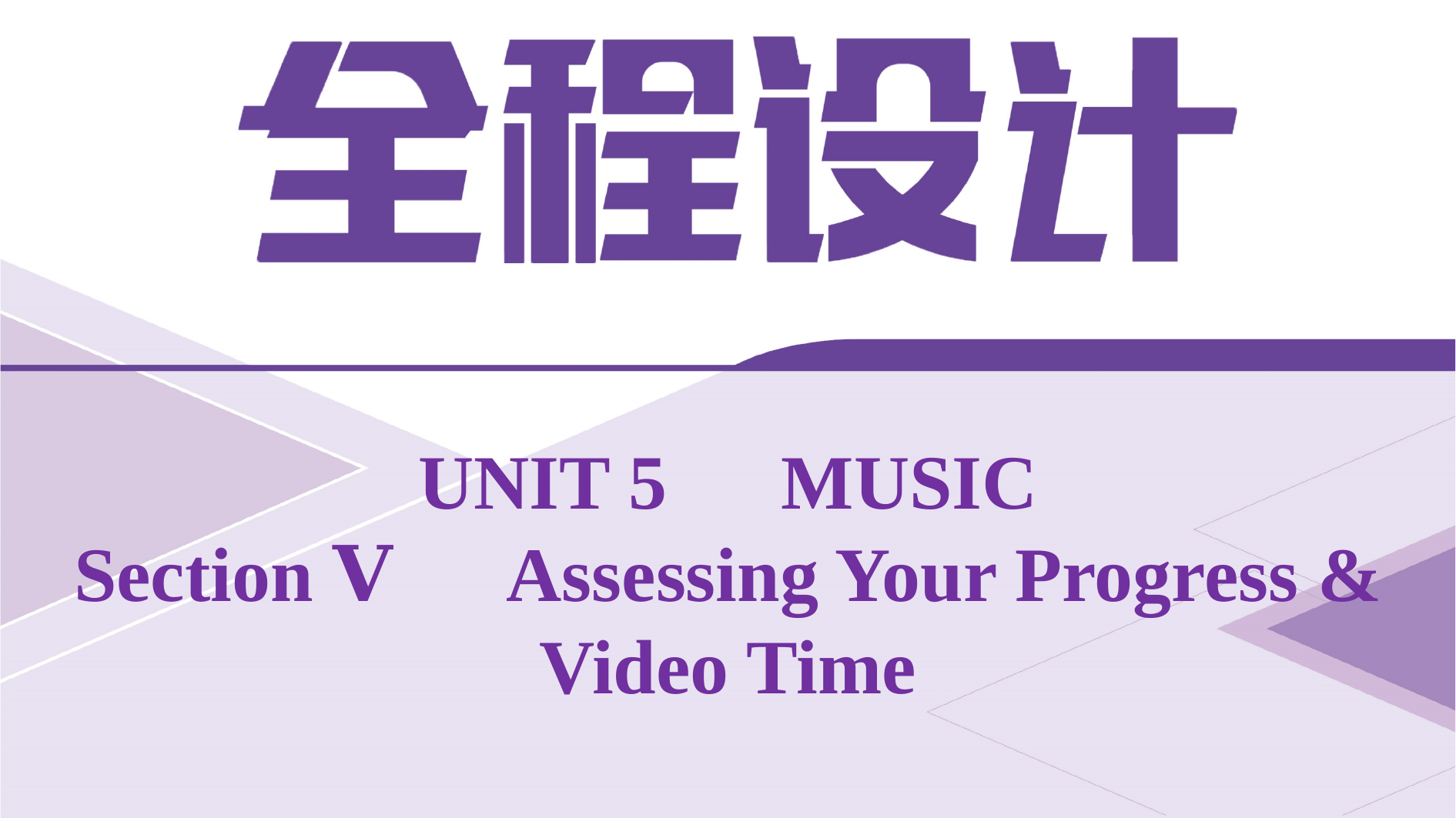

UNIT 5　MUSIC
Section Ⅴ　Assessing Your Progress & Video Time